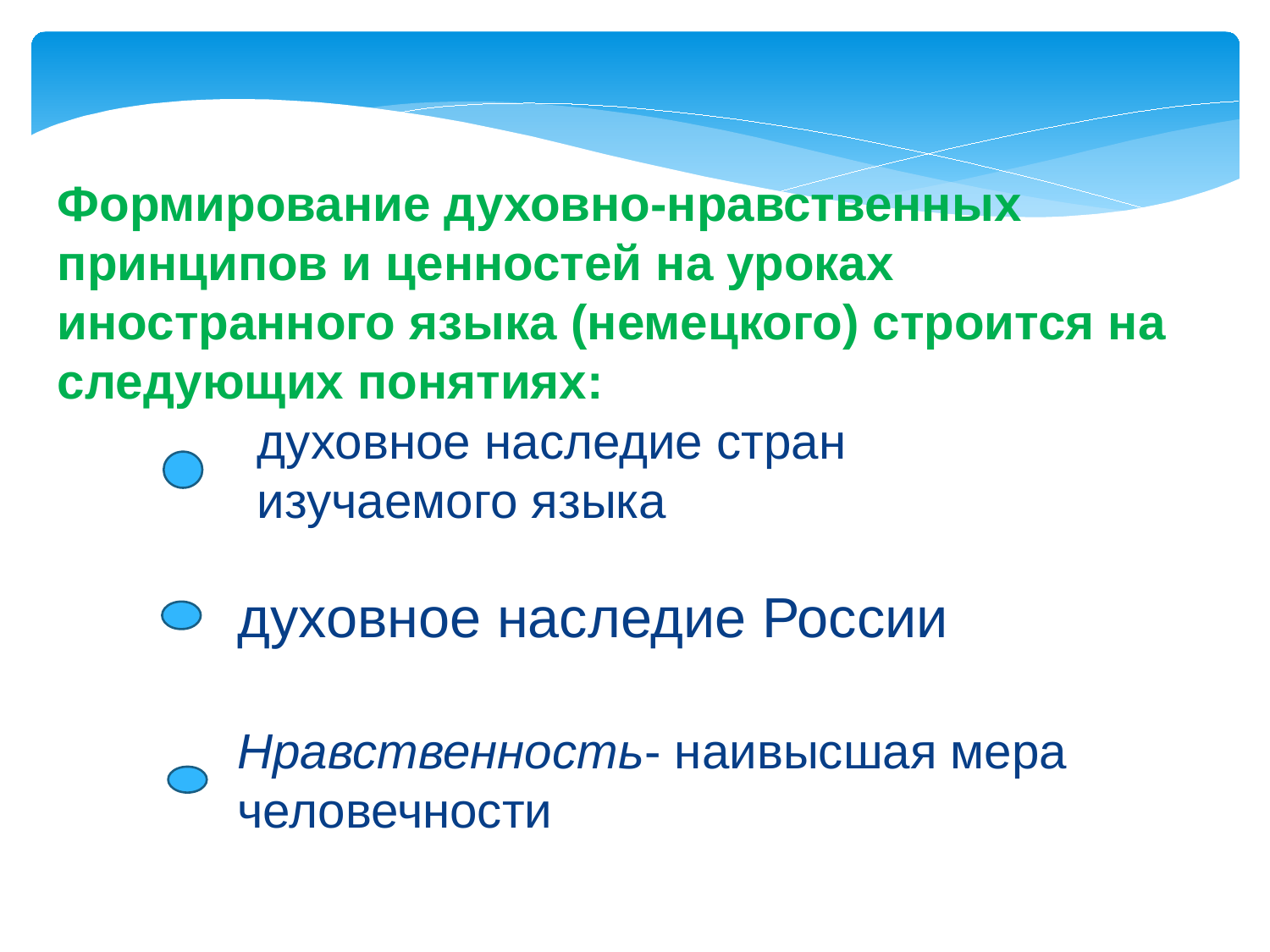

Формирование духовно-нравственных принципов и ценностей на уроках иностранного языка (немецкого) строится на следующих понятиях:
духовное наследие стран изучаемого языка

духовное наследие России

Нравственность- наивысшая мера человечности